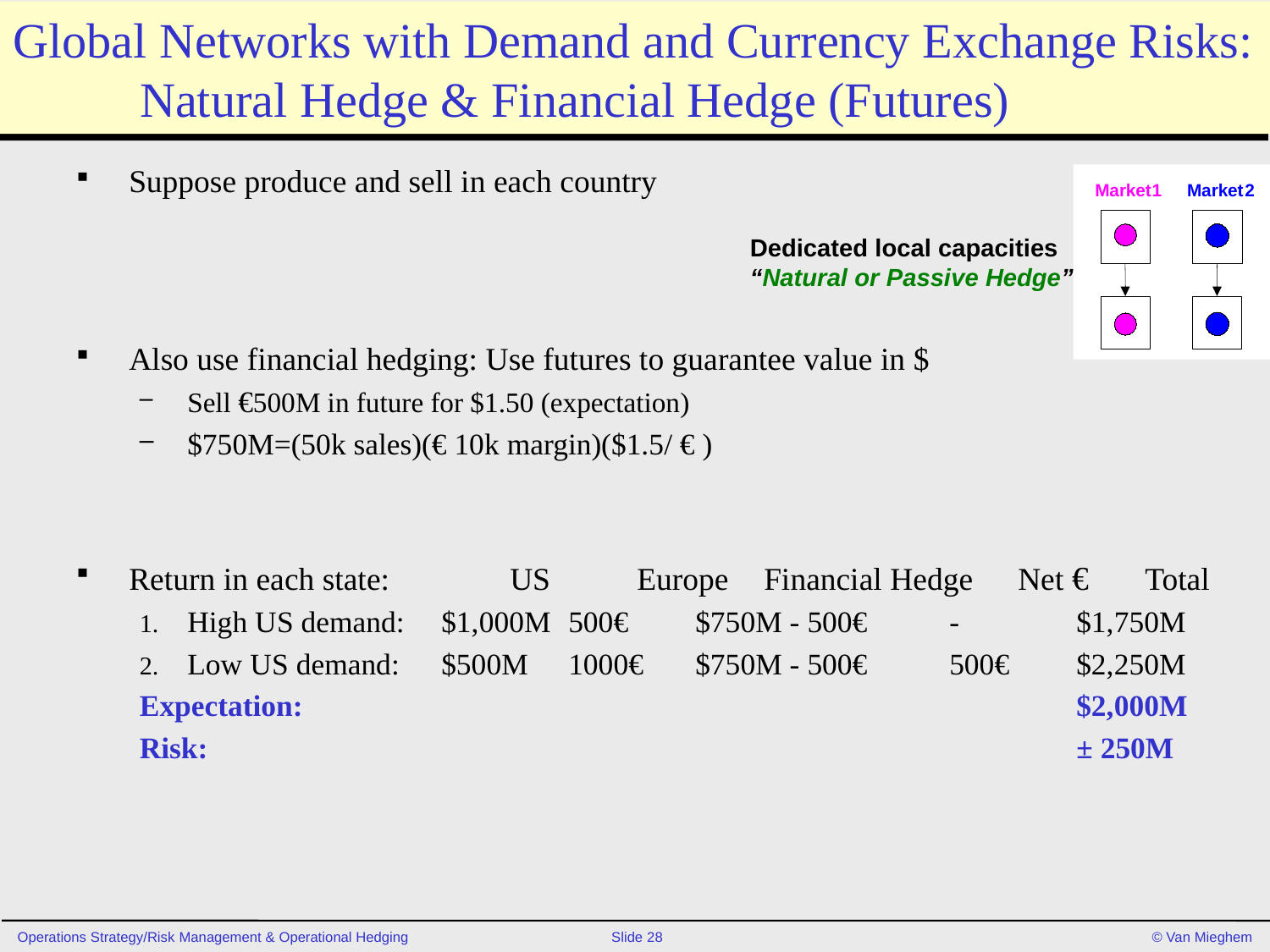

# Global Networks with Demand and Currency Exchange Risks: Natural Hedge & Financial Hedge (Futures)
Suppose produce and sell in each country

Also use financial hedging: Use futures to guarantee value in $
Sell €500M in future for $1.50 (expectation)
$750M=(50k sales)(€ 10k margin)($1.5/ € )

Return in each state:	US	Europe	Financial Hedge	Net € 	Total
High US demand:	$1,000M	500€	$750M - 500€	-	$1,750M
Low US demand:	$500M	1000€	$750M - 500€	500€ 	$2,250M
Expectation:							$2,000M
Risk:							± 250M

Market
1
Market
2

Dedicated local capacities
“Natural or Passive Hedge”